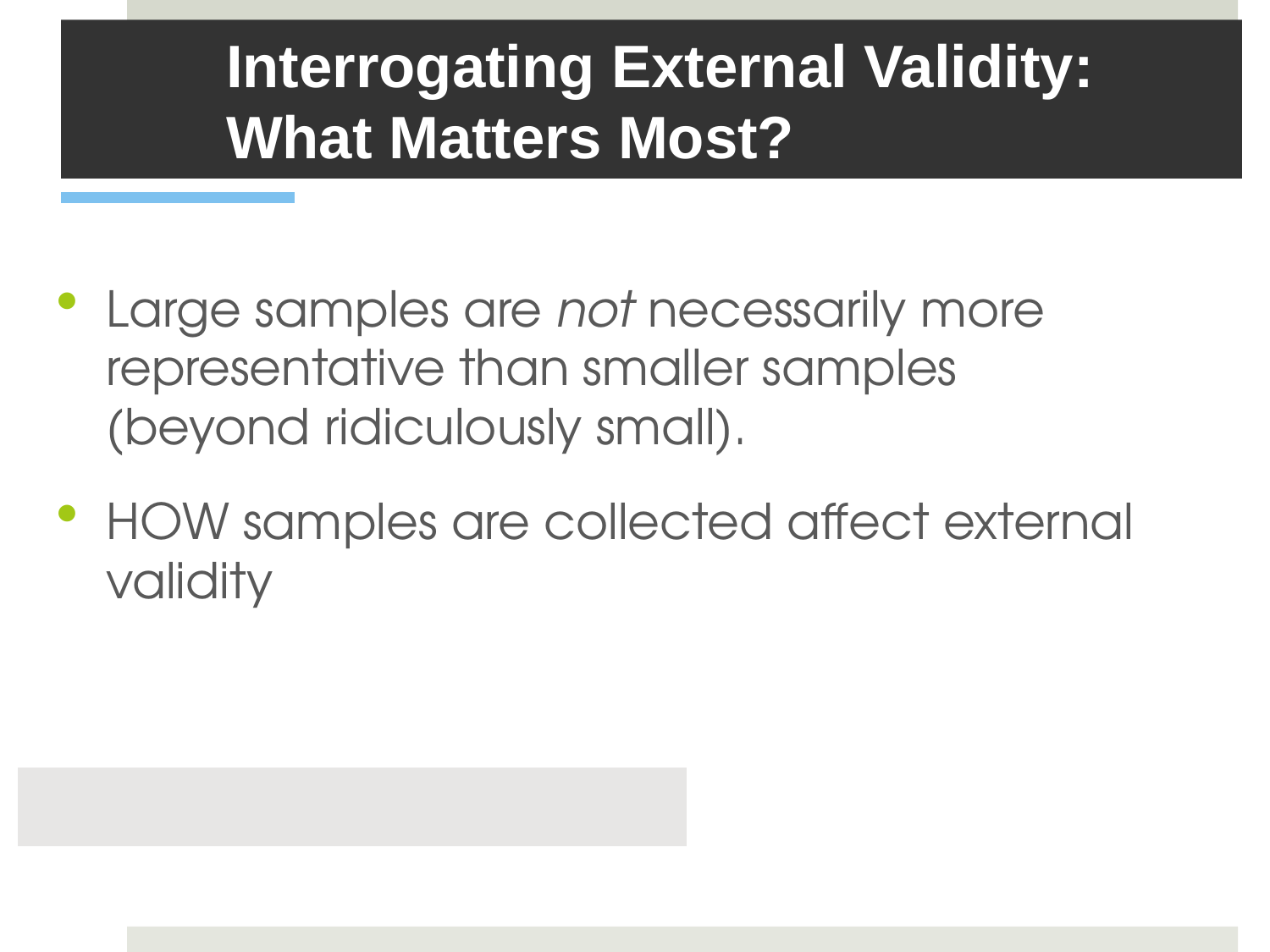

# Interrogating External Validity: What Matters Most?
Large samples are not necessarily more representative than smaller samples (beyond ridiculously small).
HOW samples are collected affect external validity